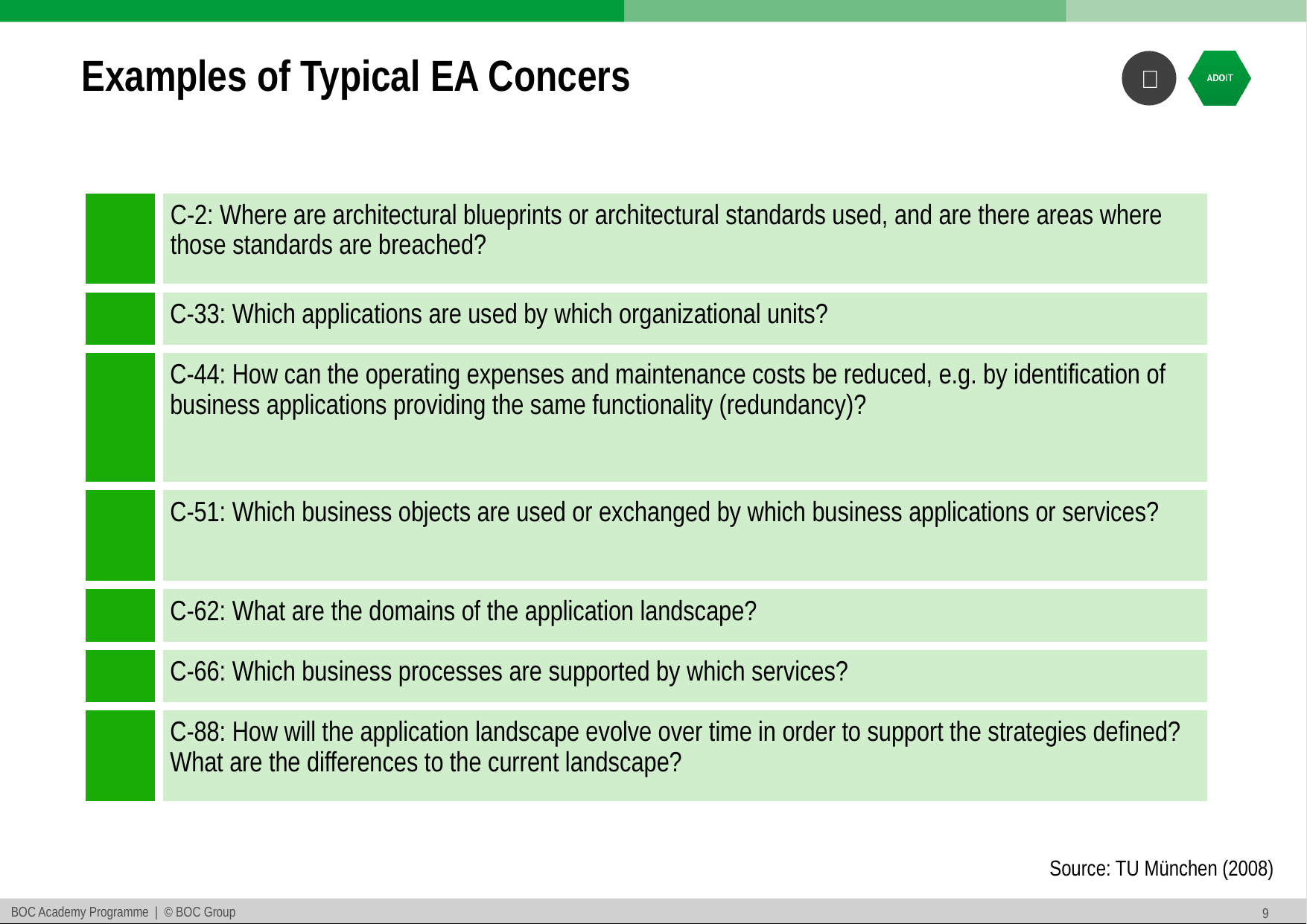

# Examples of Typical EA Concers
|  | C-2: Where are architectural blueprints or architectural standards used, and are there areas where those standards are breached? |
| --- | --- |
|  | C-33: Which applications are used by which organizational units? |
|  | C-44: How can the operating expenses and maintenance costs be reduced, e.g. by identification of business applications providing the same functionality (redundancy)? |
|  | C-51: Which business objects are used or exchanged by which business applications or services? |
|  | C-62: What are the domains of the application landscape? |
|  | C-66: Which business processes are supported by which services? |
|  | C-88: How will the application landscape evolve over time in order to support the strategies defined? What are the differences to the current landscape? |
Source: TU München (2008)